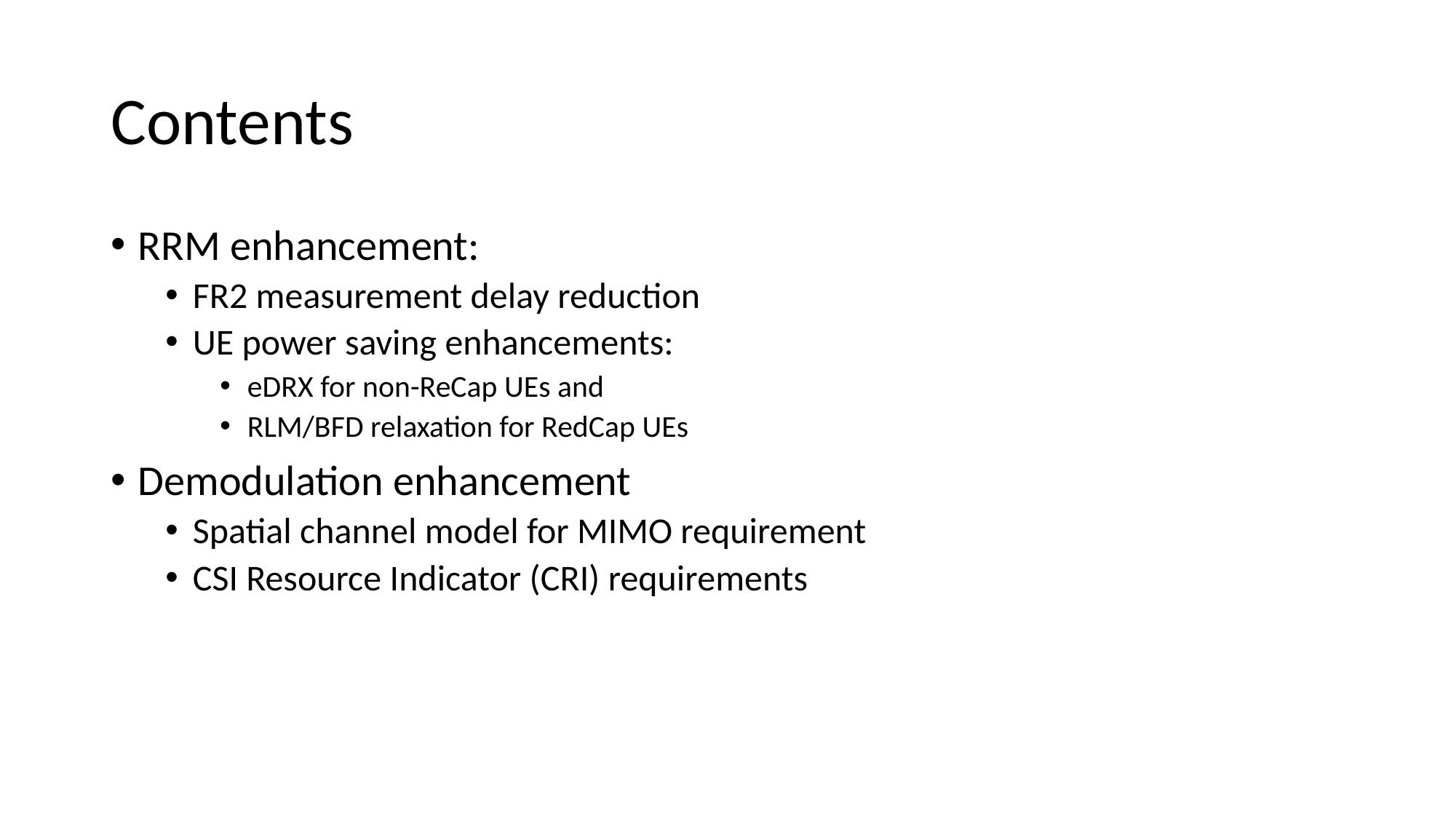

# Contents
RRM enhancement:
FR2 measurement delay reduction
UE power saving enhancements:
eDRX for non-ReCap UEs and
RLM/BFD relaxation for RedCap UEs
Demodulation enhancement
Spatial channel model for MIMO requirement
CSI Resource Indicator (CRI) requirements